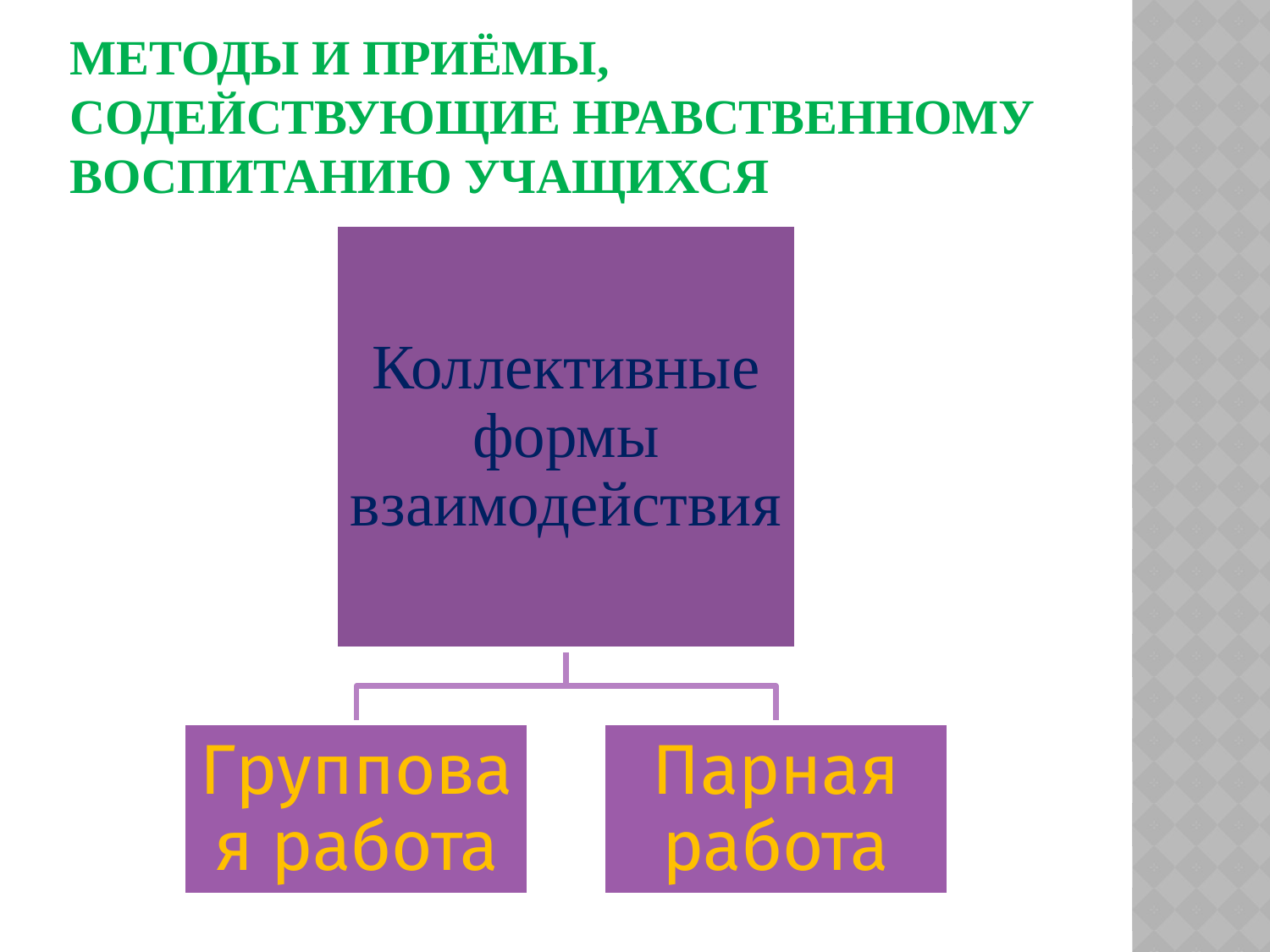

# Методы и приёмы, содействующие нравственному воспитанию учащихся
Коллективные формы взаимодействия
Групповая работа
Парная работа